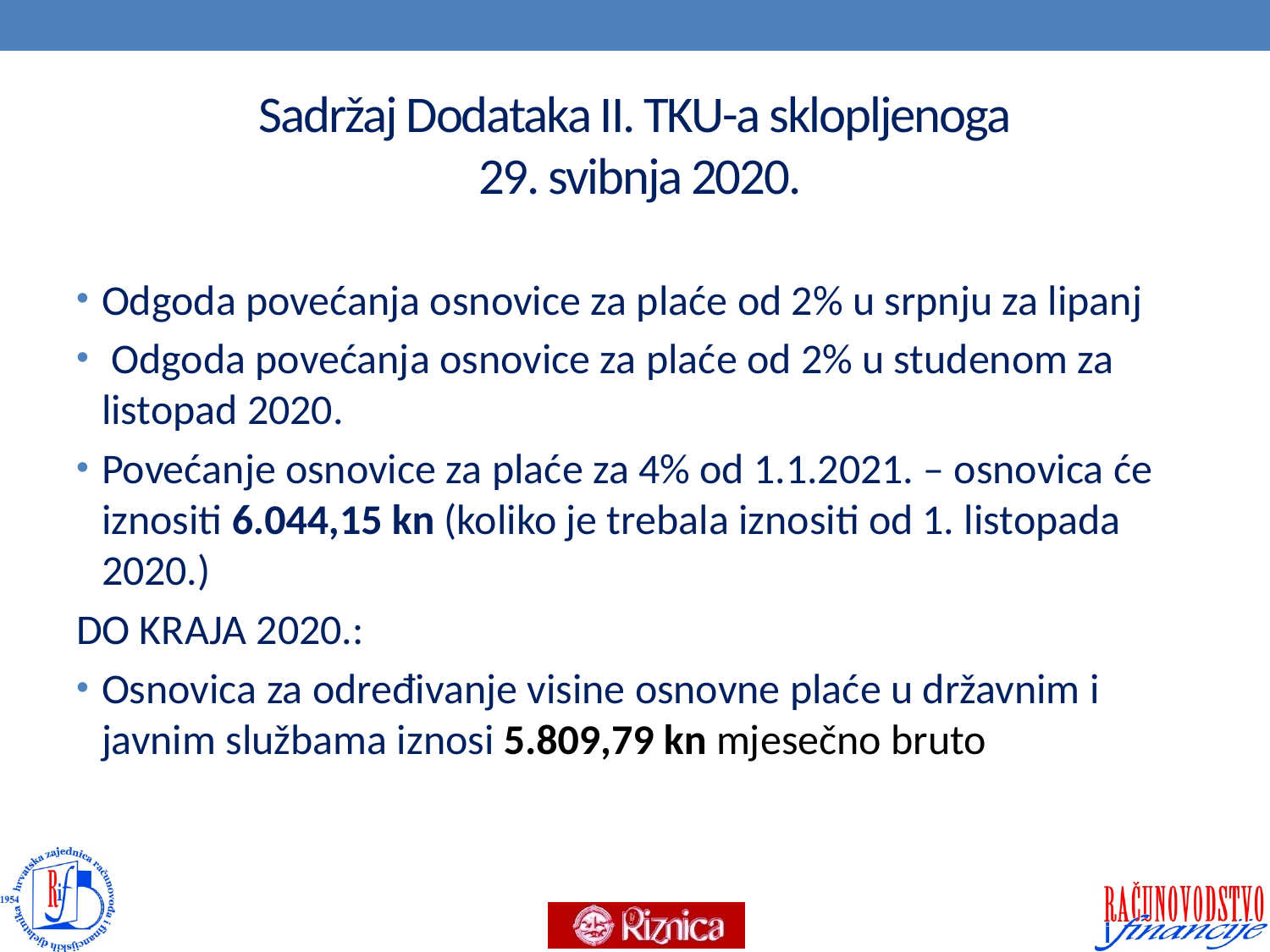

# Sadržaj Dodataka II. TKU-a sklopljenoga 29. svibnja 2020.
Odgoda povećanja osnovice za plaće od 2% u srpnju za lipanj
 Odgoda povećanja osnovice za plaće od 2% u studenom za listopad 2020.
Povećanje osnovice za plaće za 4% od 1.1.2021. – osnovica će iznositi 6.044,15 kn (koliko je trebala iznositi od 1. listopada 2020.)
DO KRAJA 2020.:
Osnovica za određivanje visine osnovne plaće u državnim i javnim službama iznosi 5.809,79 kn mjesečno bruto